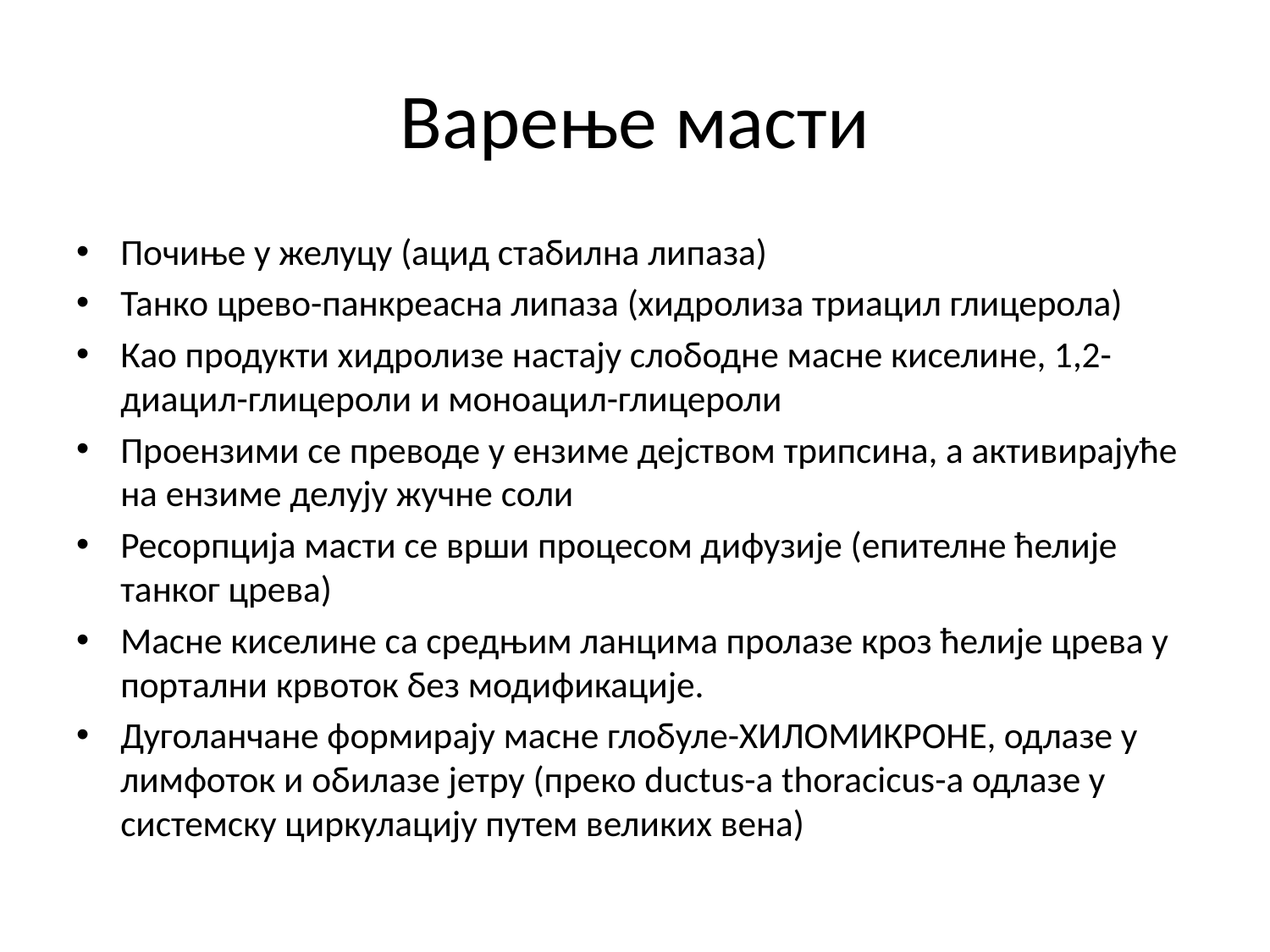

# Варење масти
Почиње у желуцу (ацид стабилна липаза)
Танко црево-панкреасна липаза (хидролиза триацил глицерола)
Као продукти хидролизе настају слободне масне киселине, 1,2-диацил-глицероли и моноацил-глицероли
Проензими се преводе у ензиме дејством трипсина, а активирајуће на ензиме делују жучне соли
Ресорпција масти се врши процесом дифузије (епителне ћелије танког црева)
Масне киселине са средњим ланцима пролазе кроз ћелије црева у портални крвоток без модификације.
Дуголанчане формирају масне глобуле-ХИЛОМИКРОНЕ, одлазе у лимфоток и обилазе јетру (преко ductus-a thoracicus-a одлазе у системску циркулацију путем великих вена)